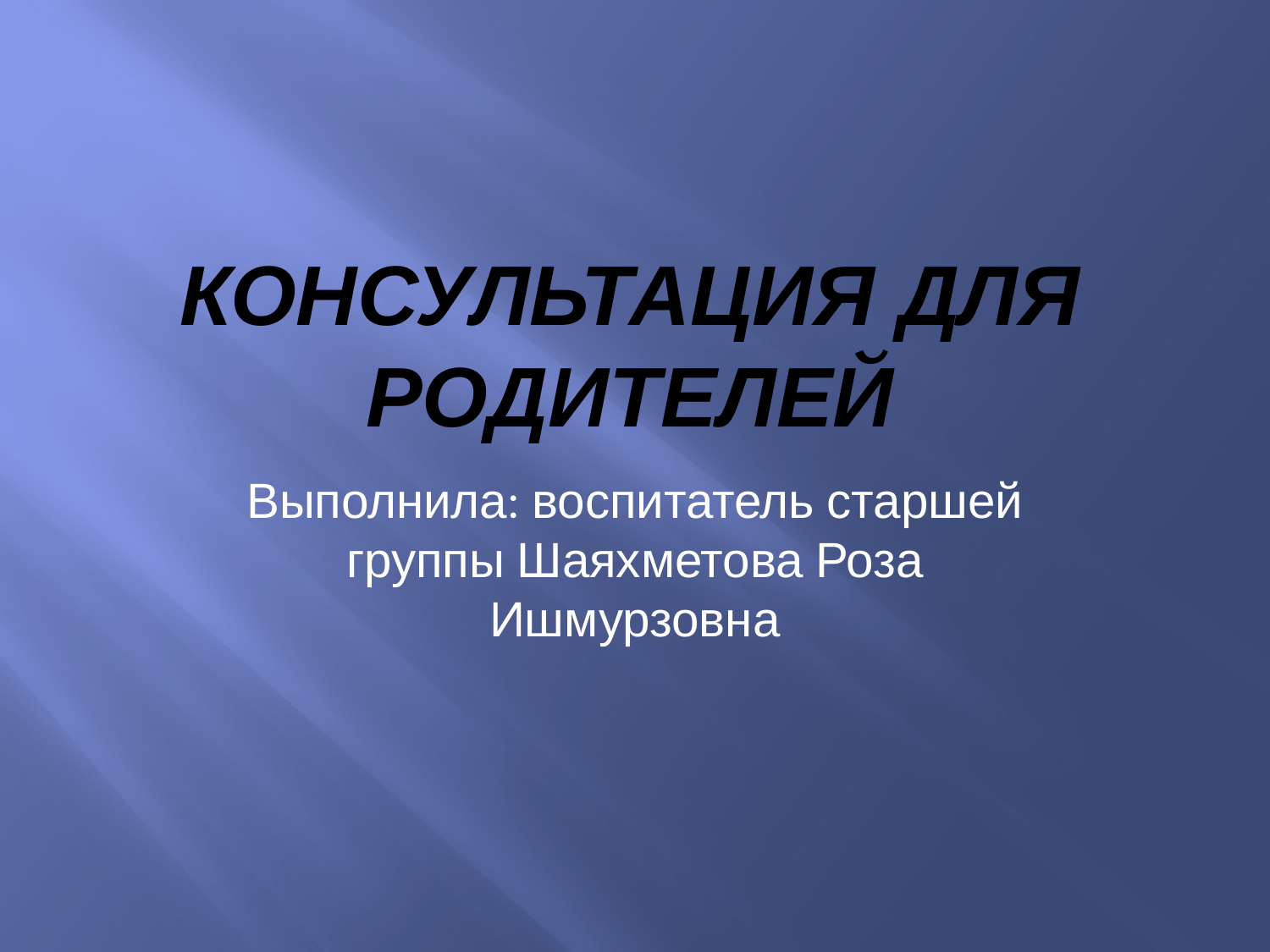

# Консультация для родителей
Выполнила: воспитатель старшей группы Шаяхметова Роза Ишмурзовна